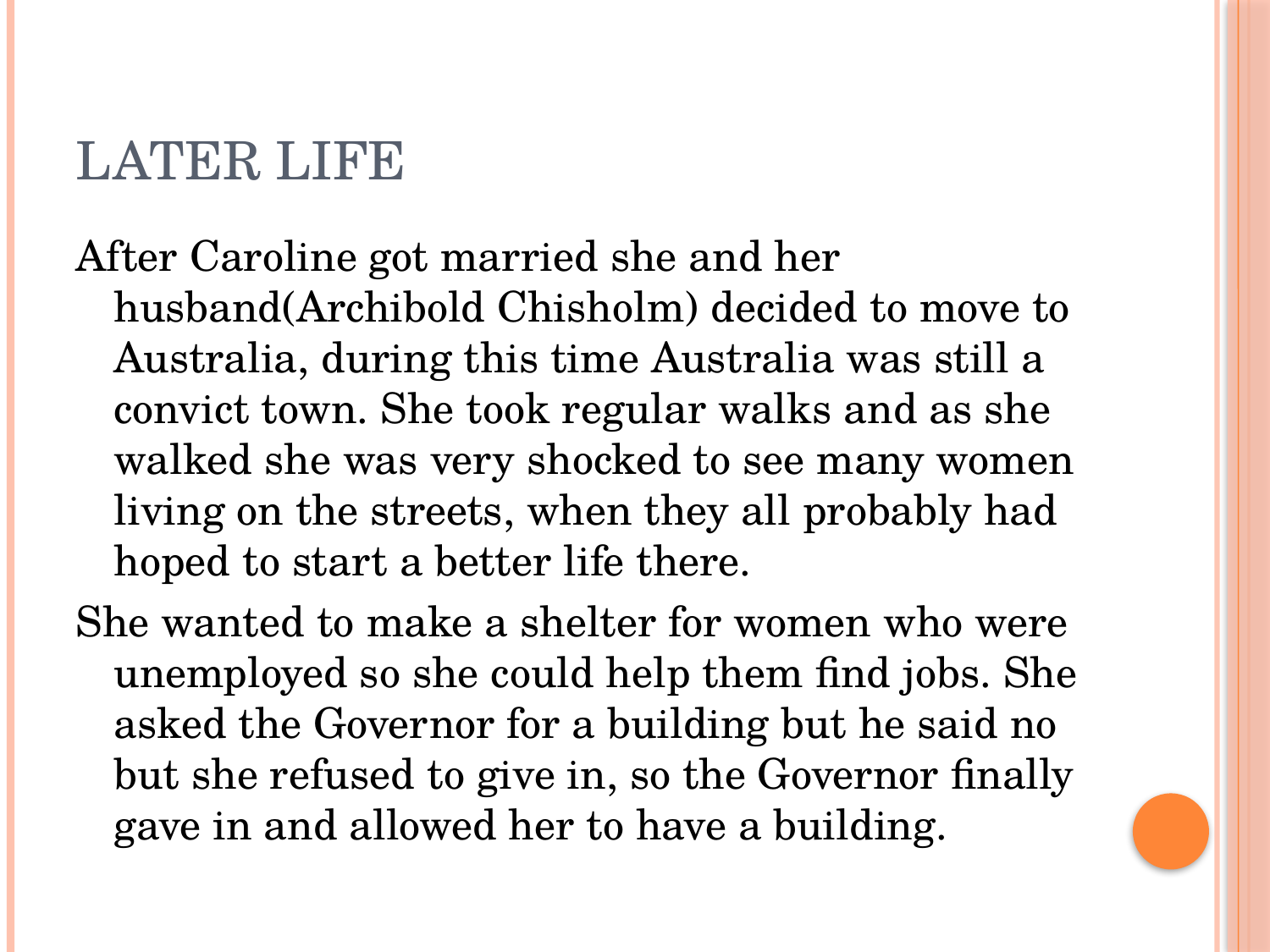

# Later Life
After Caroline got married she and her husband(Archibold Chisholm) decided to move to Australia, during this time Australia was still a convict town. She took regular walks and as she walked she was very shocked to see many women living on the streets, when they all probably had hoped to start a better life there.
She wanted to make a shelter for women who were unemployed so she could help them find jobs. She asked the Governor for a building but he said no but she refused to give in, so the Governor finally gave in and allowed her to have a building.